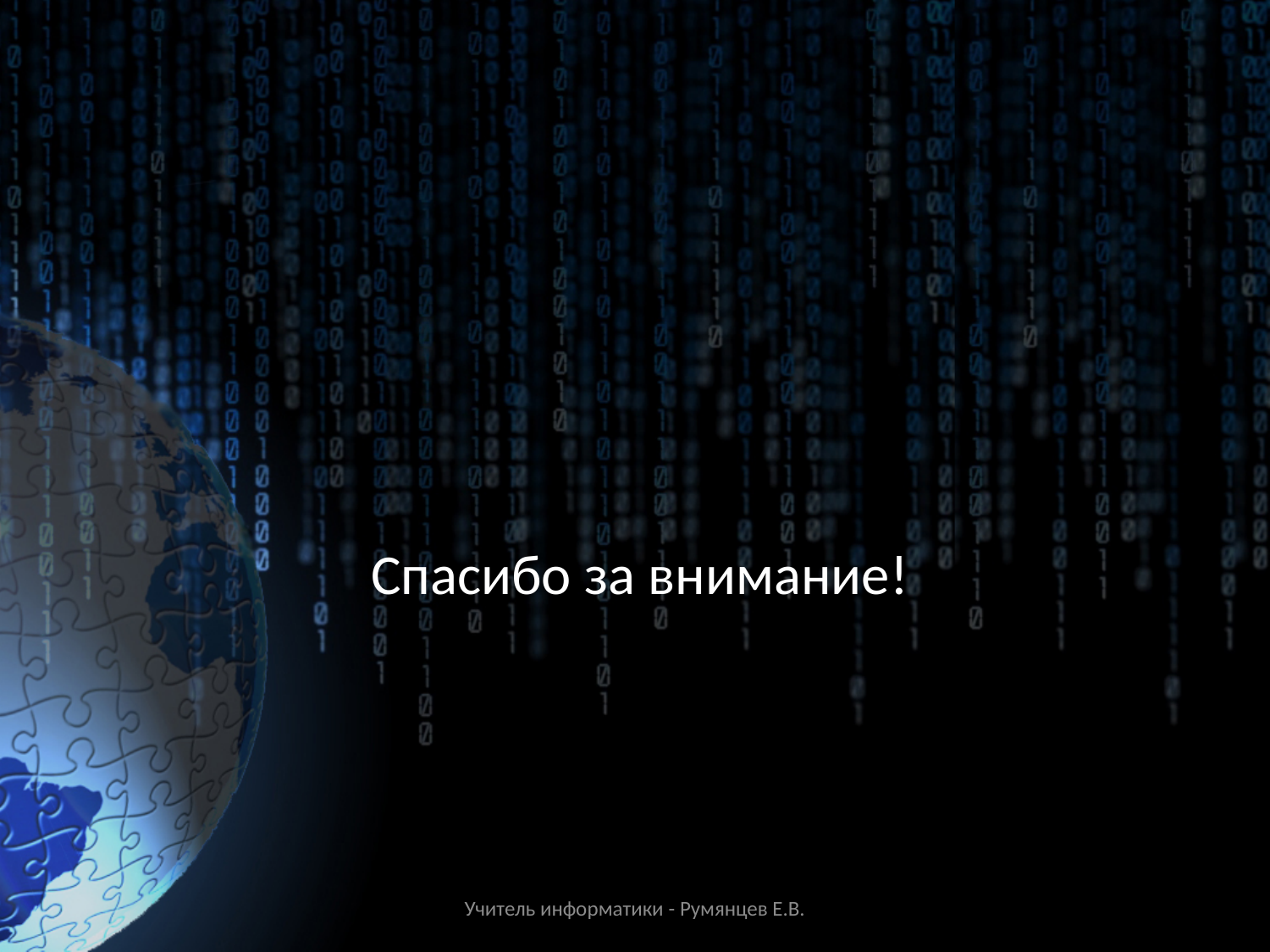

Спасибо за внимание!
#
Учитель информатики - Румянцев Е.В.